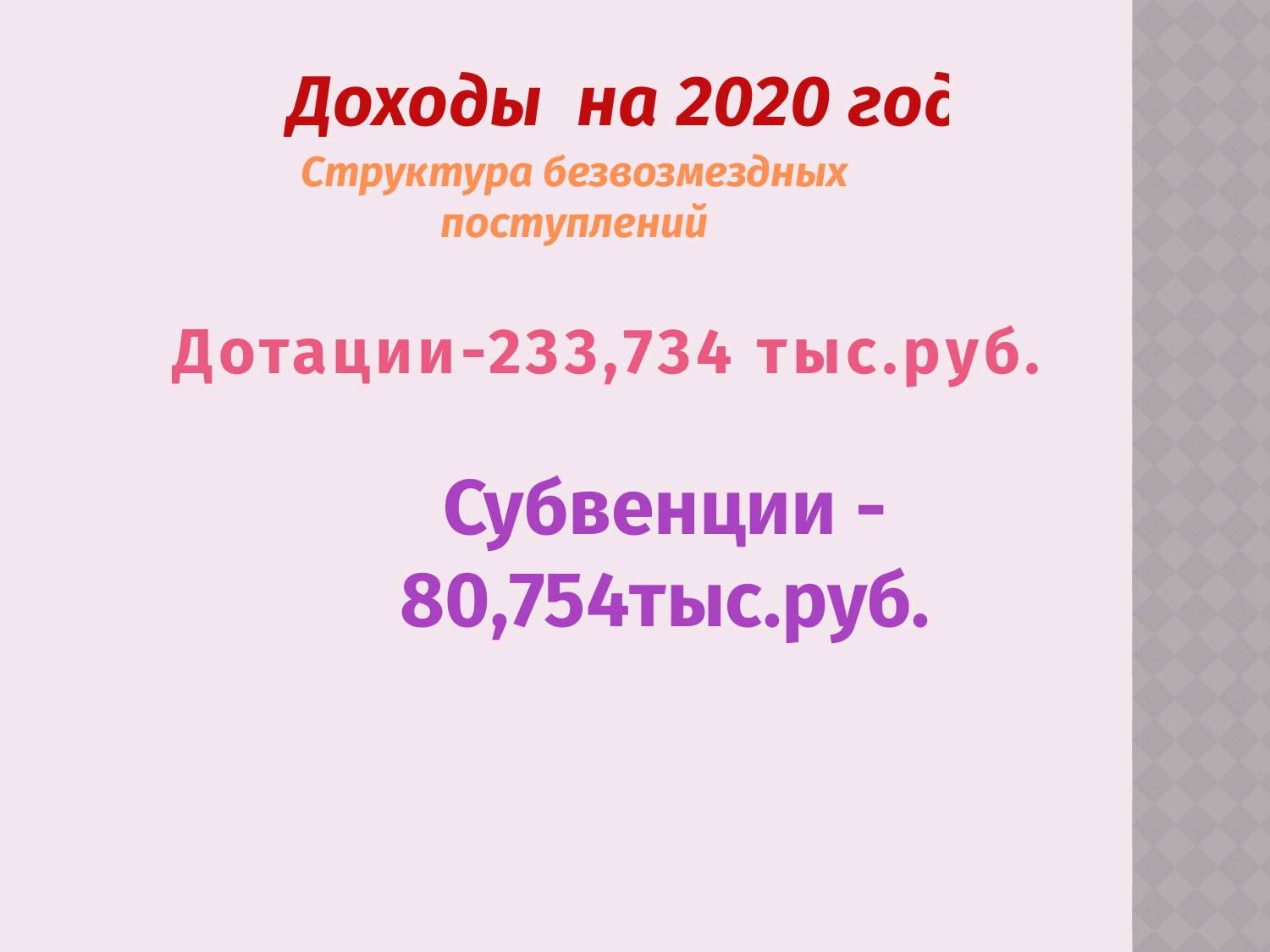

Доходы  на 2020 год

Структура безвозмездных поступлений

Дотации-233,734 тыс.руб.

Субвенции -80,754тыс.руб.